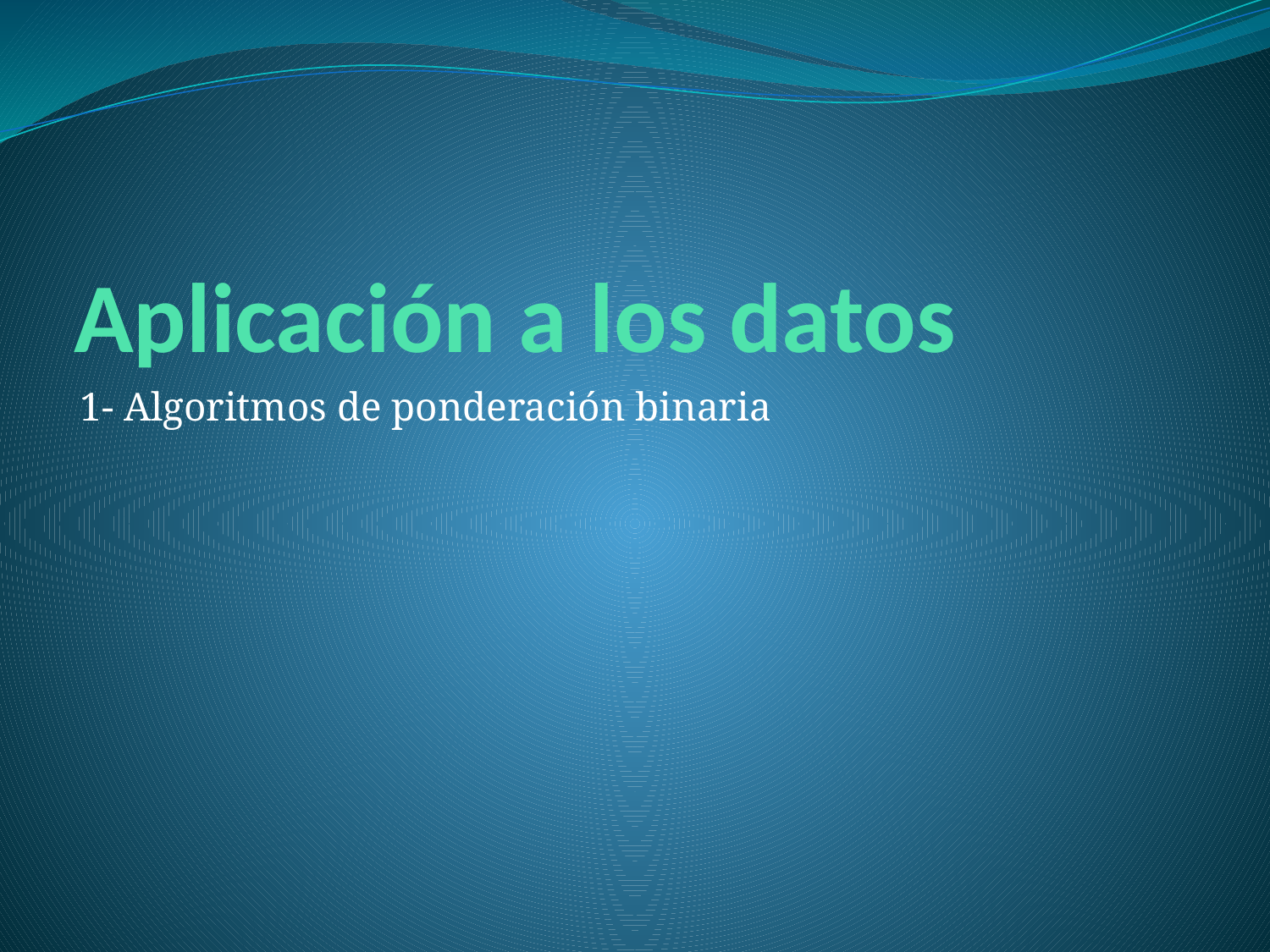

# Aplicación a los datos
1- Algoritmos de ponderación binaria